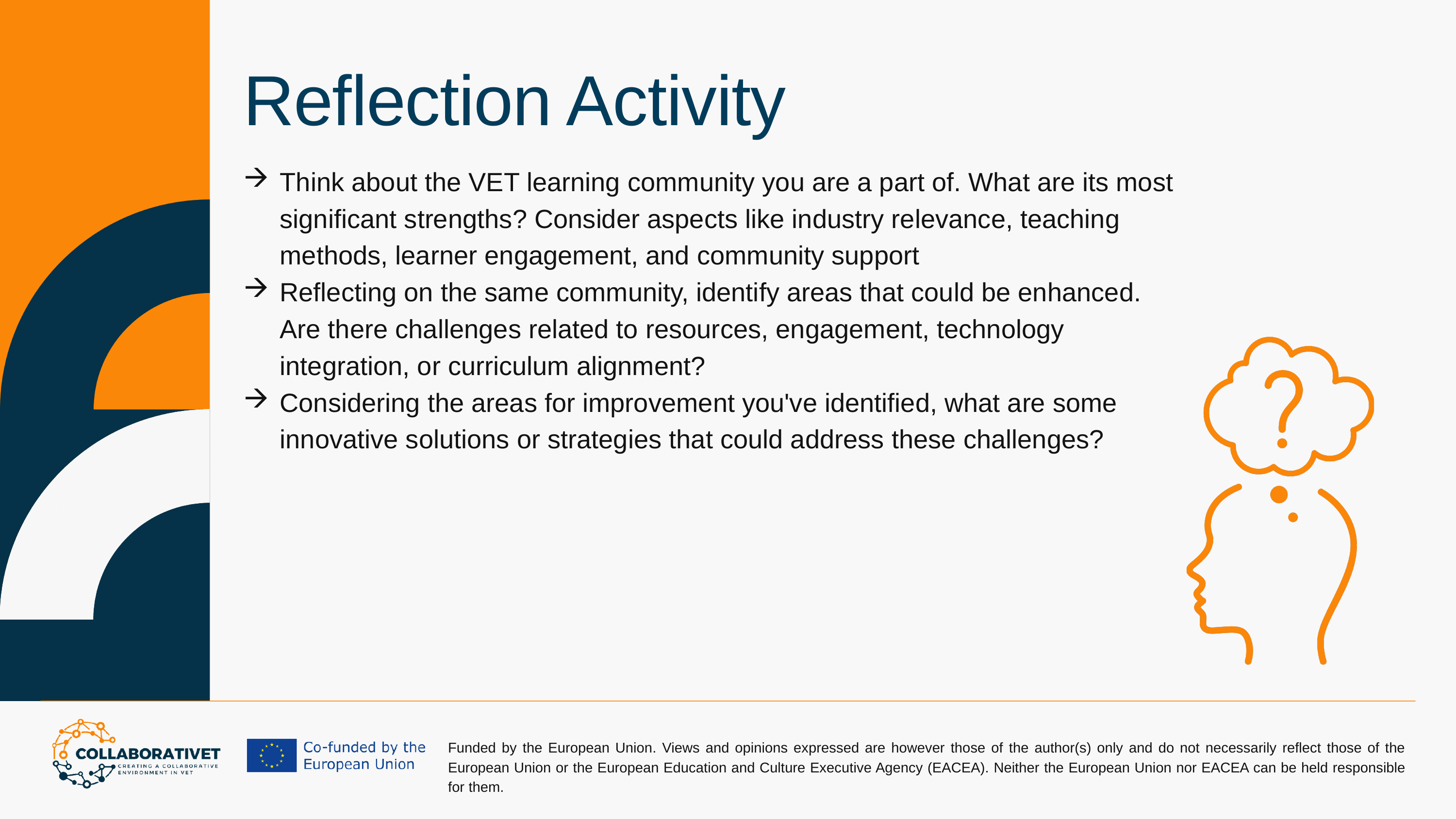

Reflection Activity
Think about the VET learning community you are a part of. What are its most significant strengths? Consider aspects like industry relevance, teaching methods, learner engagement, and community support
Reflecting on the same community, identify areas that could be enhanced. Are there challenges related to resources, engagement, technology integration, or curriculum alignment?
Considering the areas for improvement you've identified, what are some innovative solutions or strategies that could address these challenges?

Funded by the European Union. Views and opinions expressed are however those of the author(s) only and do not necessarily reflect those of the European Union or the European Education and Culture Executive Agency (EACEA). Neither the European Union nor EACEA can be held responsible for them.